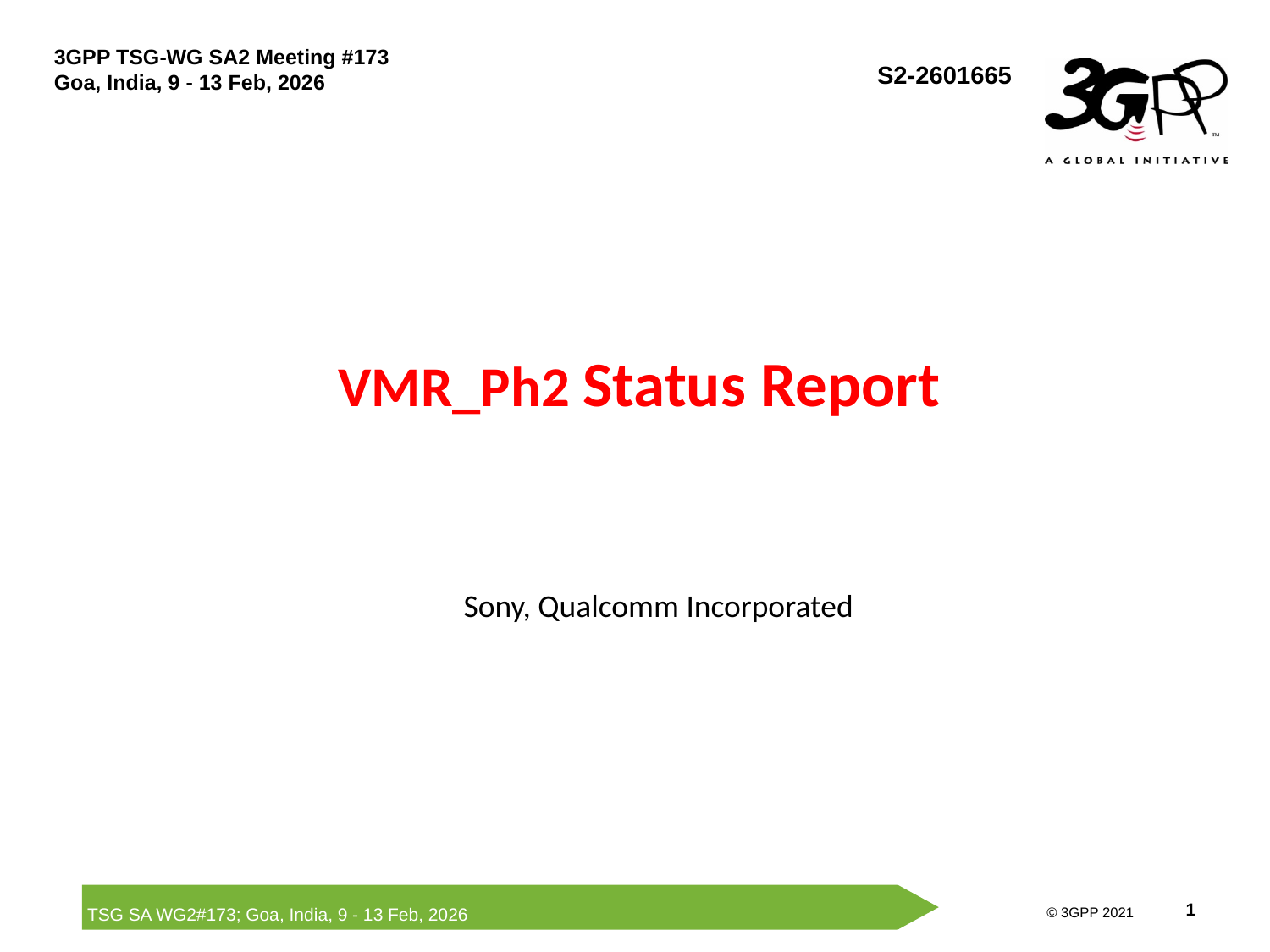

S2-2601665
# VMR_Ph2 Status Report
Sony, Qualcomm Incorporated